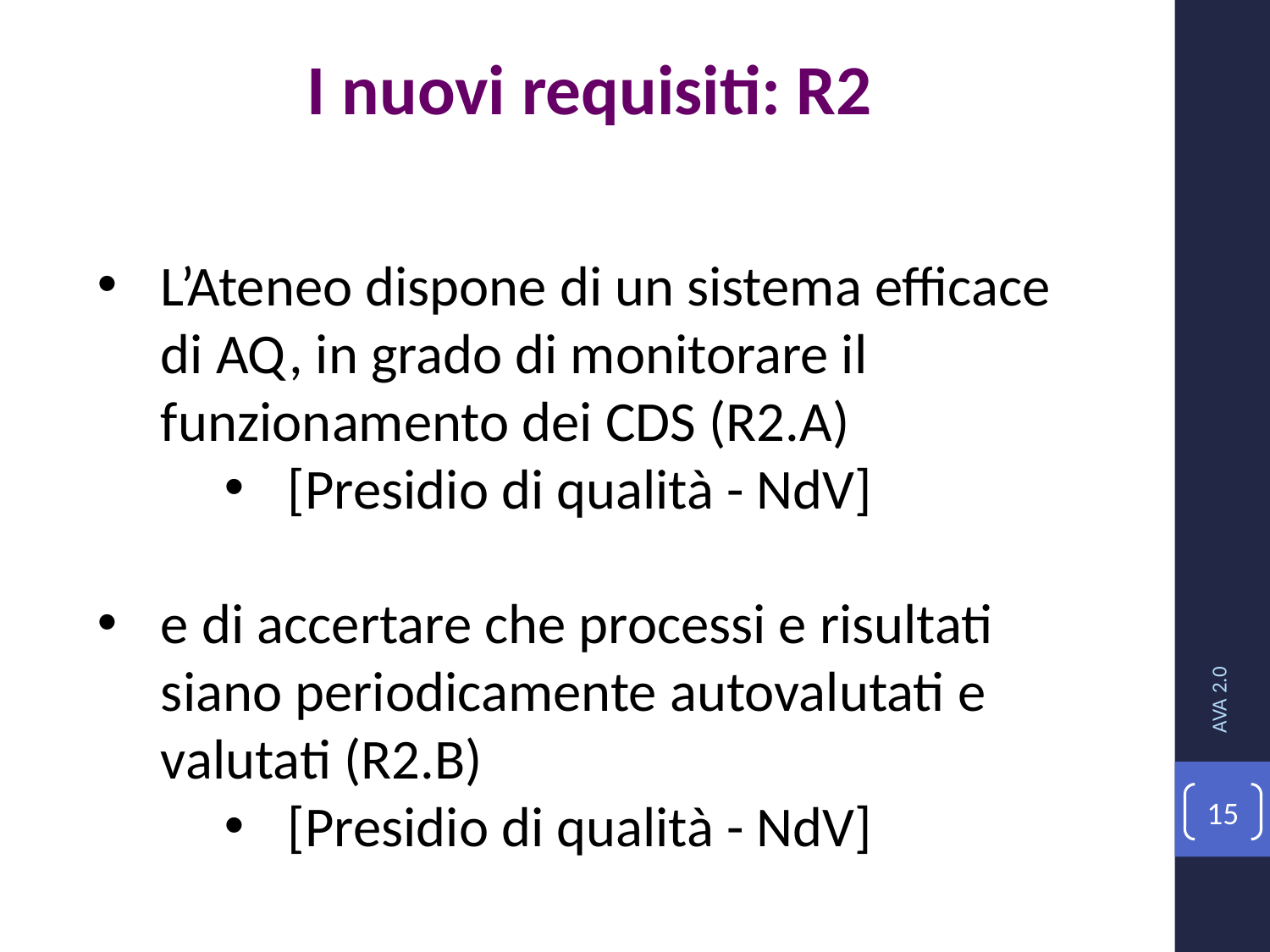

I nuovi requisiti: R2
L’Ateneo dispone di un sistema efficace di AQ, in grado di monitorare il funzionamento dei CDS (R2.A)
[Presidio di qualità - NdV]

e di accertare che processi e risultati siano periodicamente autovalutati e valutati (R2.B)
[Presidio di qualità - NdV]

AVA 2.0
15